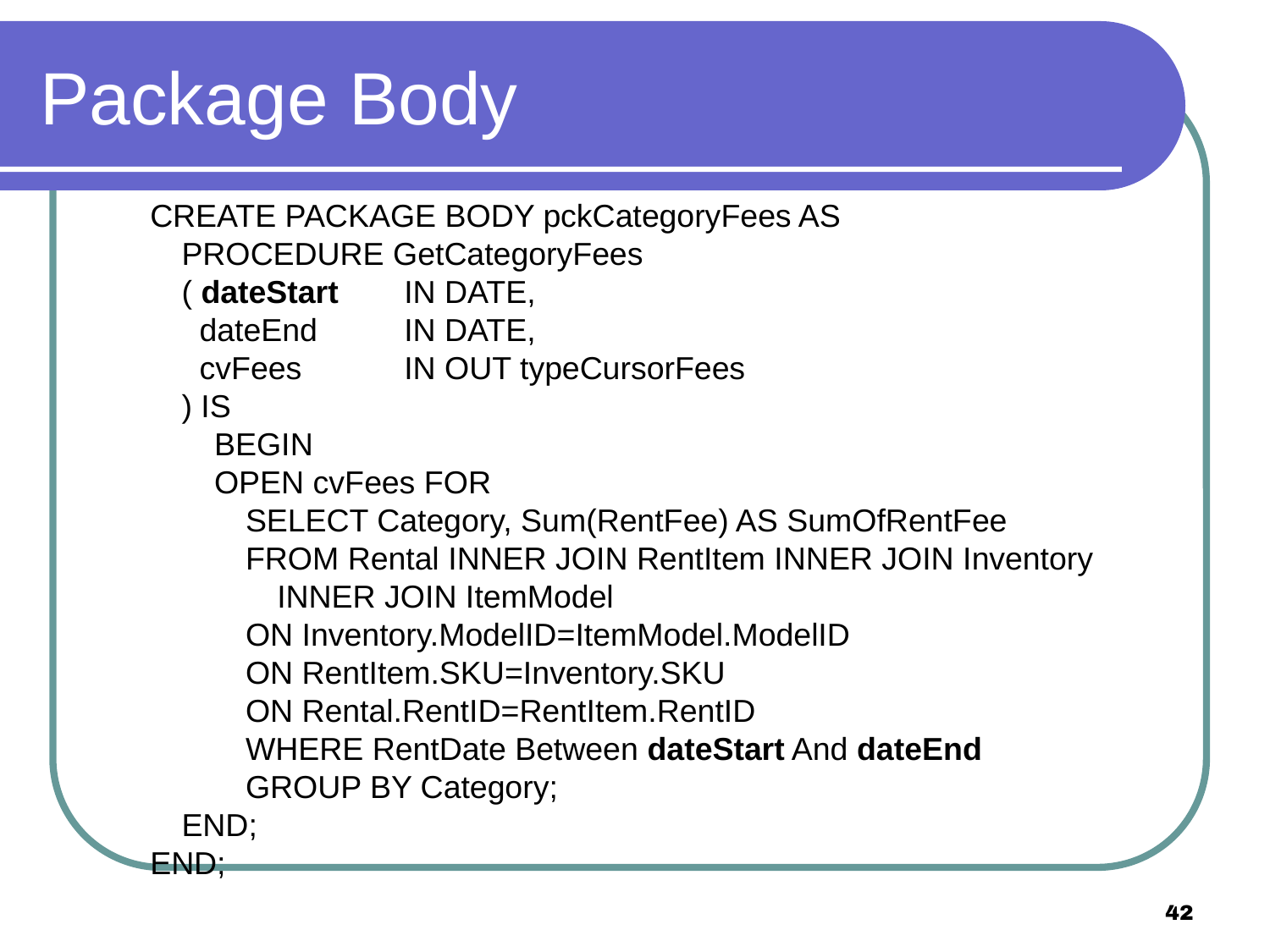

# Package Body
CREATE PACKAGE BODY pckCategoryFees AS
	PROCEDURE GetCategoryFees
	( dateStart	IN DATE,
	  dateEnd	IN DATE,
	  cvFees	IN OUT typeCursorFees
	) IS
		BEGIN
		OPEN cvFees FOR
			SELECT Category, Sum(RentFee) AS SumOfRentFee
			FROM Rental INNER JOIN RentItem INNER JOIN Inventory
				INNER JOIN ItemModel
			ON Inventory.ModelID=ItemModel.ModelID
			ON RentItem.SKU=Inventory.SKU
			ON Rental.RentID=RentItem.RentID
			WHERE RentDate Between dateStart And dateEnd
			GROUP BY Category;
	END;
END;
42